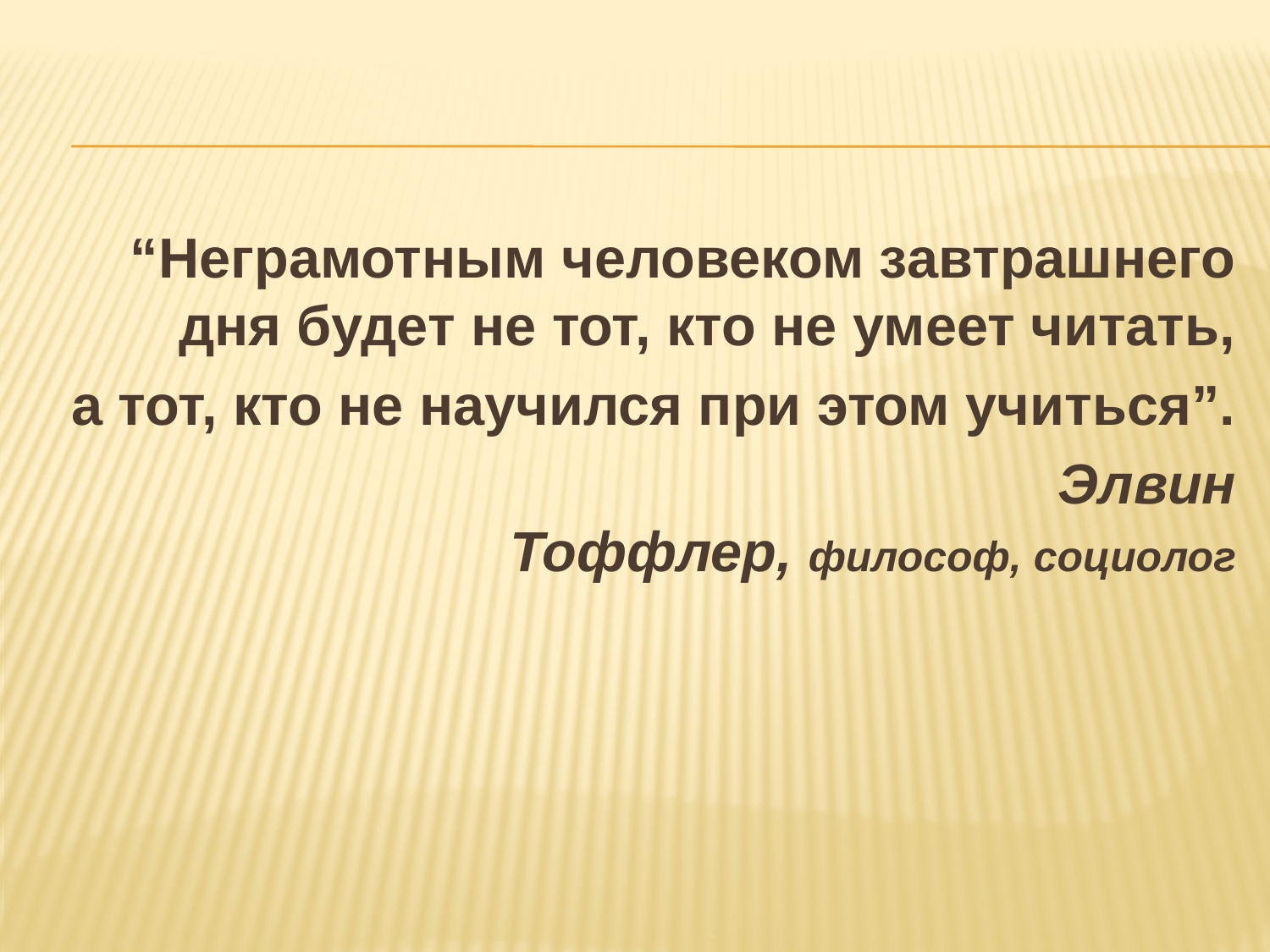

#
“Неграмотным человеком завтрашнего дня будет не тот, кто не умеет читать,
а тот, кто не научился при этом учиться”.
                                                     Элвин Тоффлер, философ, социолог